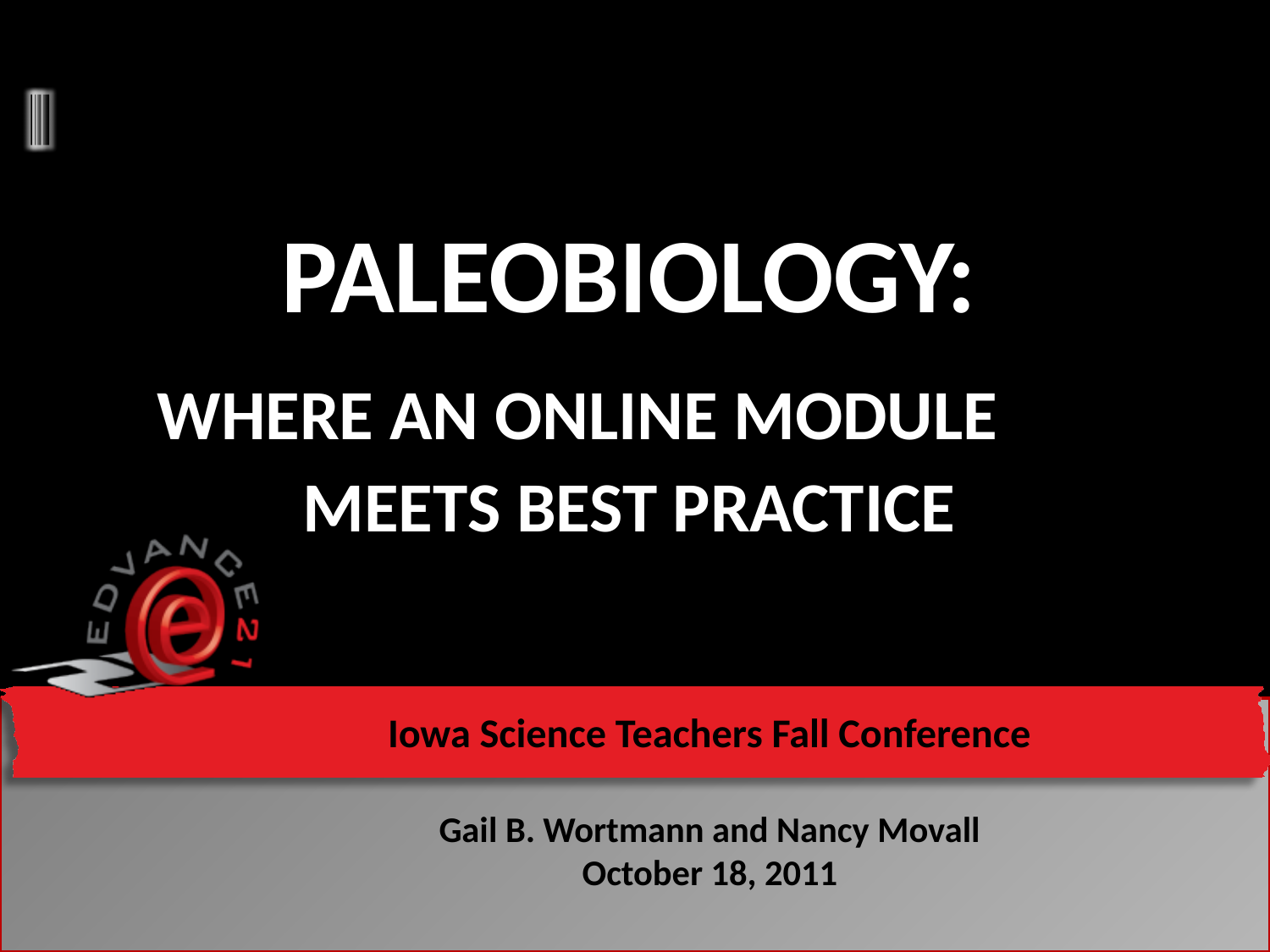

# Paleobiology: Where An Online Module         Meets Best Practice
Iowa Science Teachers Fall Conference

Gail B. Wortmann and Nancy Movall
October 18, 2011